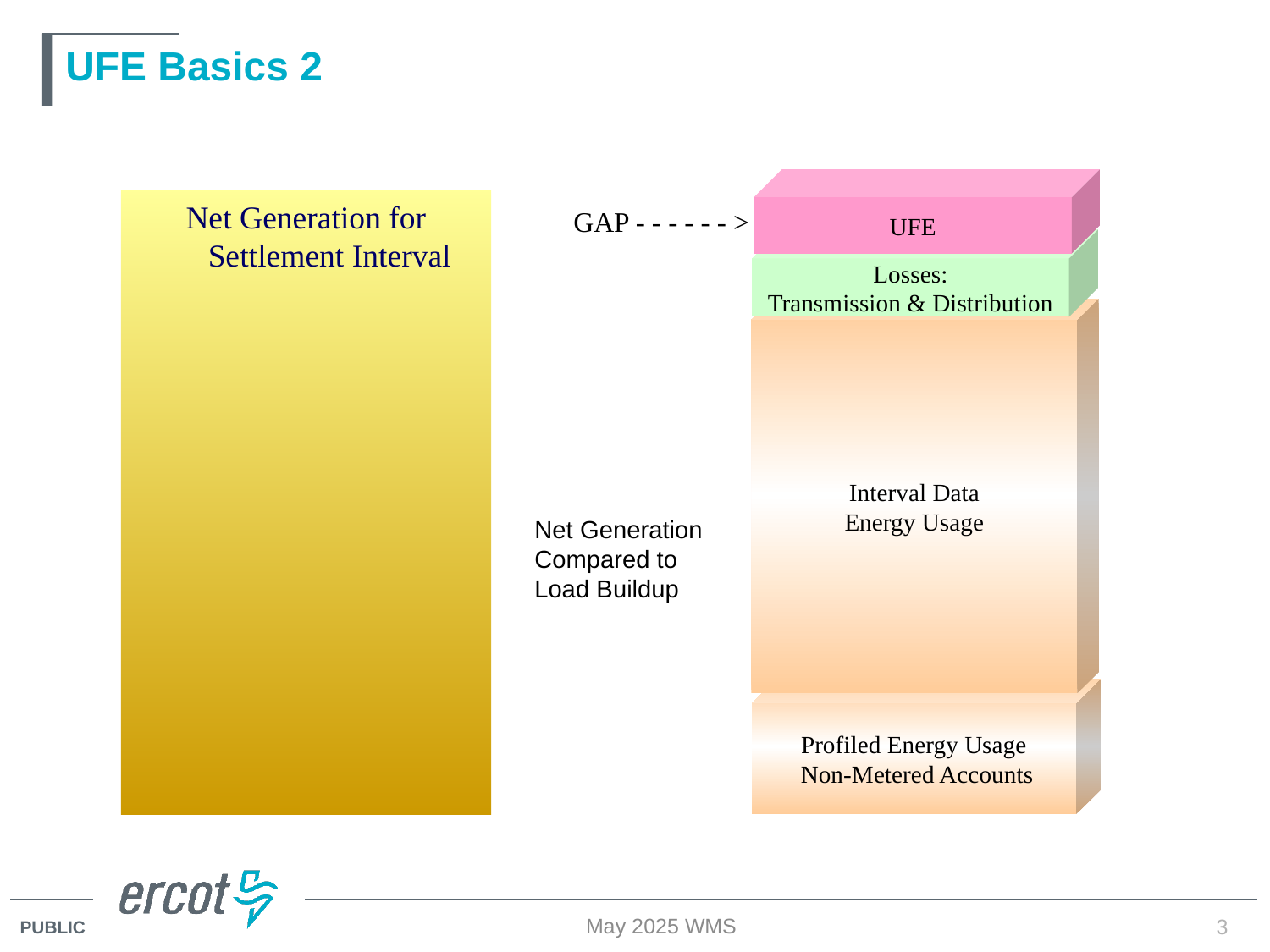

# UFE Basics 2
UFE
Losses:
Transmission & Distribution
Interval Data
Energy Usage
Profiled Energy Usage
 Non-Metered Accounts
Net Generation for Settlement Interval

GAP - - - - - - >
Net Generation
Compared to
Load Buildup
May 2025 WMS
3